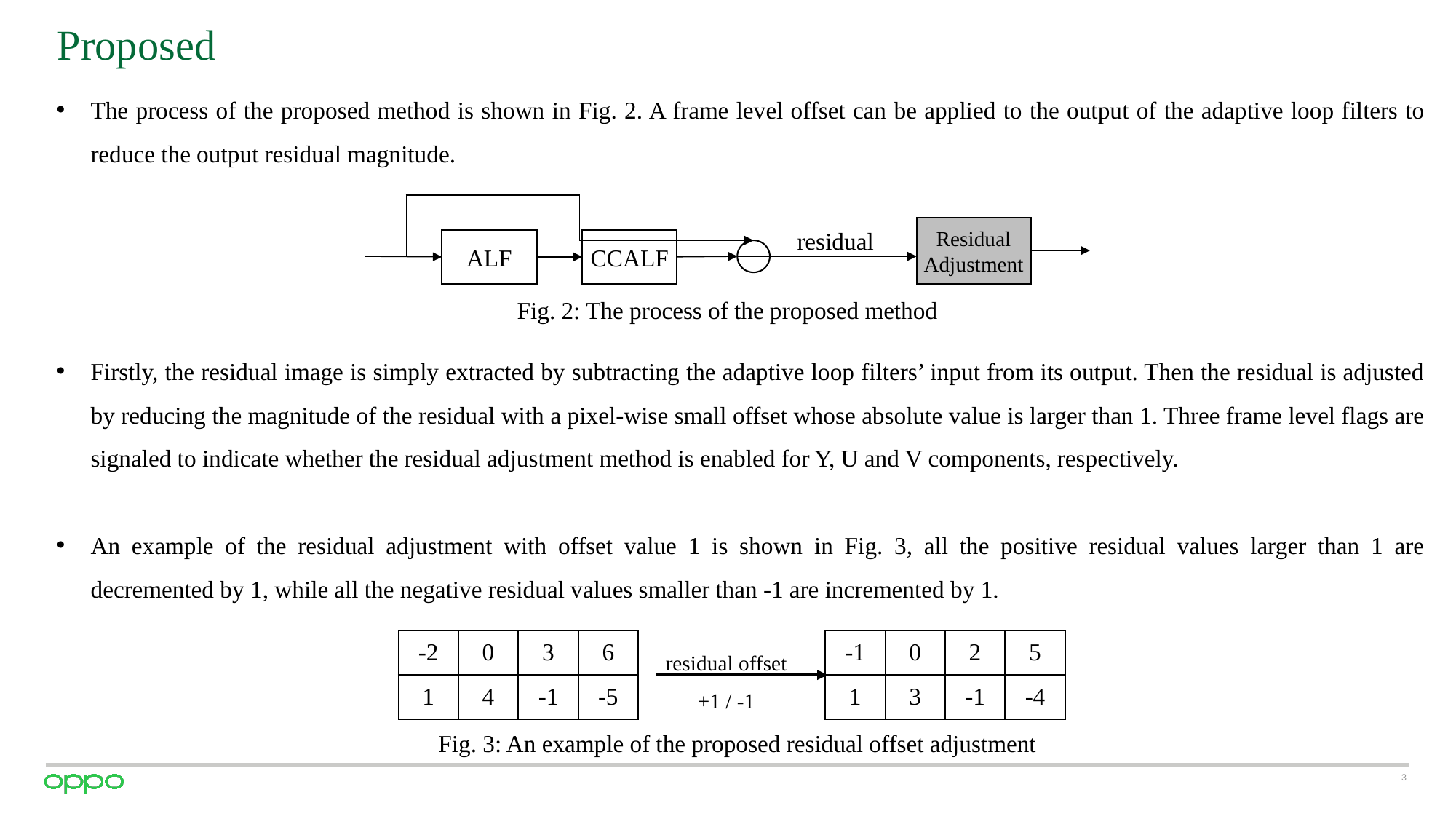

# Proposed
The process of the proposed method is shown in Fig. 2. A frame level offset can be applied to the output of the adaptive loop filters to reduce the output residual magnitude.

Firstly, the residual image is simply extracted by subtracting the adaptive loop filters’ input from its output. Then the residual is adjusted by reducing the magnitude of the residual with a pixel-wise small offset whose absolute value is larger than 1. Three frame level flags are signaled to indicate whether the residual adjustment method is enabled for Y, U and V components, respectively.

An example of the residual adjustment with offset value 1 is shown in Fig. 3, all the positive residual values larger than 1 are decremented by 1, while all the negative residual values smaller than -1 are incremented by 1.
Residual
Adjustment
residual
ALF
CCALF

Fig. 2: The process of the proposed method
| -2 | 0 | 3 | 6 |
| --- | --- | --- | --- |
| 1 | 4 | -1 | -5 |
residual offset
+1 / -1
| -1 | 0 | 2 | 5 |
| --- | --- | --- | --- |
| 1 | 3 | -1 | -4 |
Fig. 3: An example of the proposed residual offset adjustment